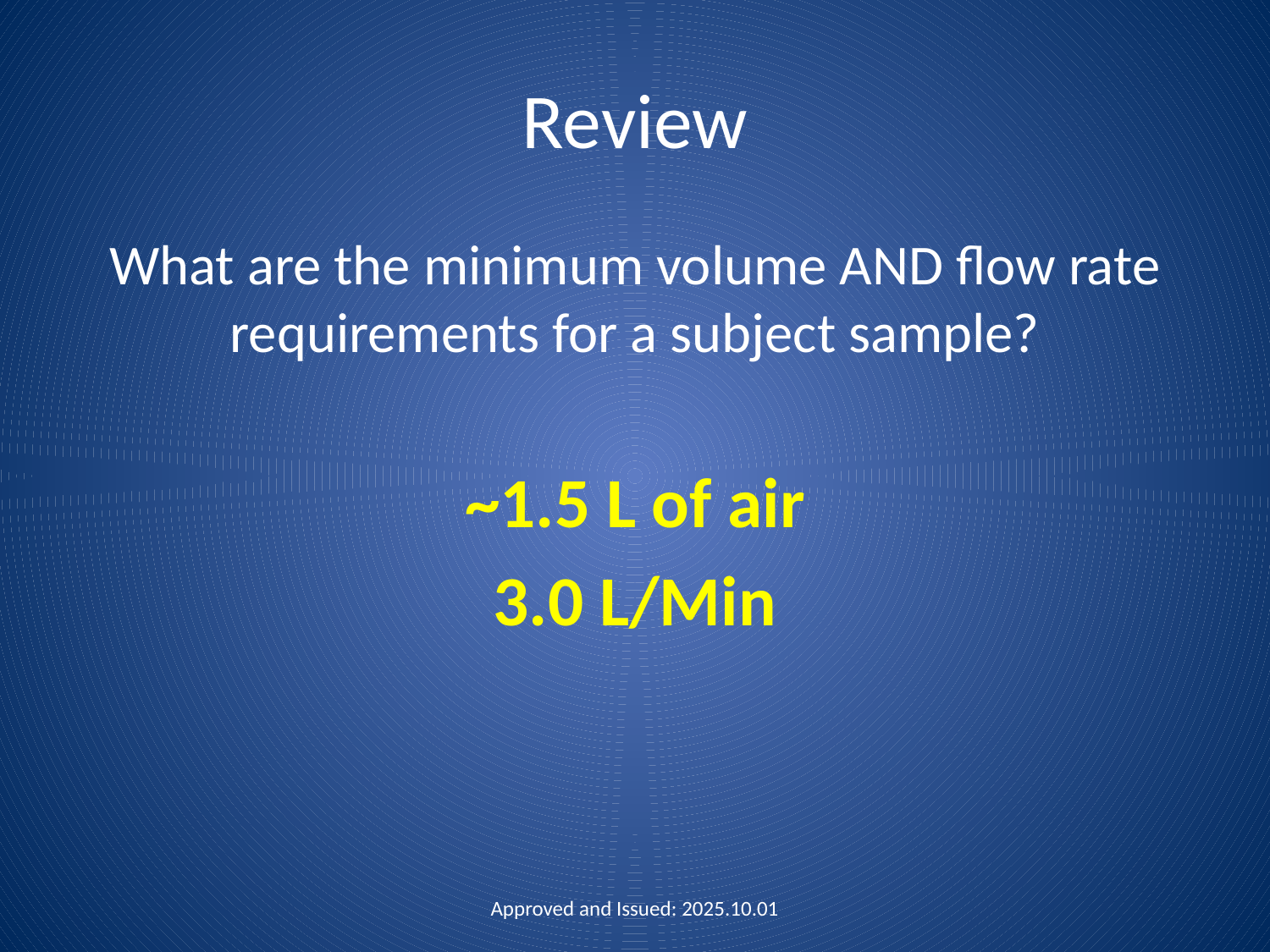

# Review
What are the minimum volume AND flow rate requirements for a subject sample?

~1.5 L of air
3.0 L/Min
Approved and Issued: 2025.10.01